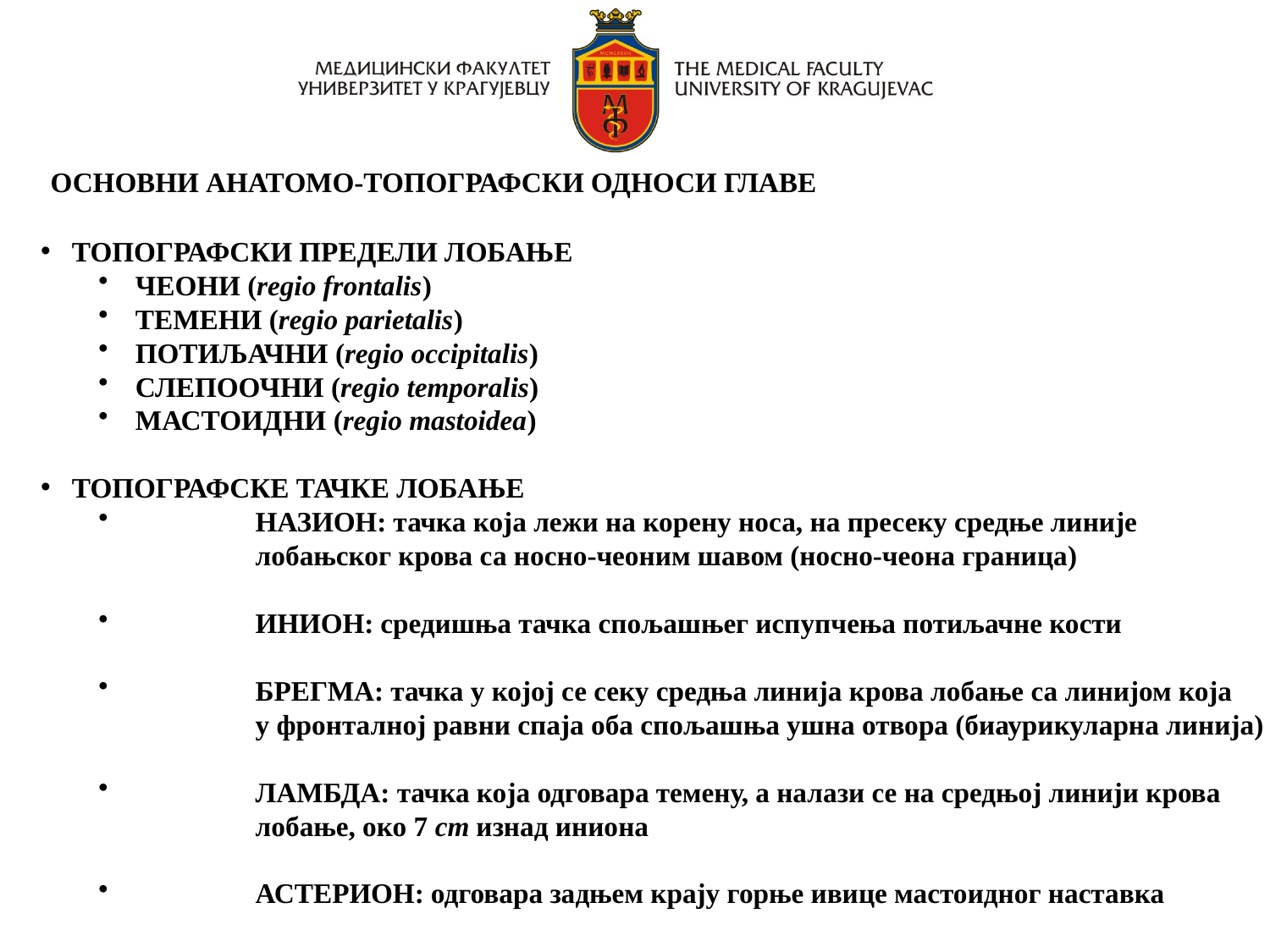

ОСНОВНИ АНАТОМО-ТОПОГРАФСКИ ОДНОСИ ГЛАВЕ

 ТОПОГРАФСКИ ПРЕДЕЛИ ЛОБАЊЕ
 ЧЕОНИ (regio frontalis)
 ТЕМЕНИ (regio parietalis)
 ПОТИЉАЧНИ (regio occipitalis)
 СЛЕПООЧНИ (regio temporalis)
 МАСТОИДНИ (regio mastoidea)

 ТОПОГРАФСКЕ ТАЧКЕ ЛОБАЊЕ
 	НАЗИОН: тачка која лежи на корену носа, на пресеку средње линије
  	лобањског крова са носно-чеоним шавом (носно-чеона граница)

 	ИНИОН: средишња тачка спољашњег испупчења потиљачне кости

 	БРЕГМА: тачка у којој се секу средња линија крова лобање са линијом која
  	у фронталној равни спаја оба спољашња ушна отвора (биаурикуларна линија)

 	ЛАМБДА: тачка која одговара темену, а налази се на средњој линији крова
  	лобање, око 7 cm изнад иниона

 	АСТЕРИОН: одговара задњем крају горње ивице мастоидног наставка